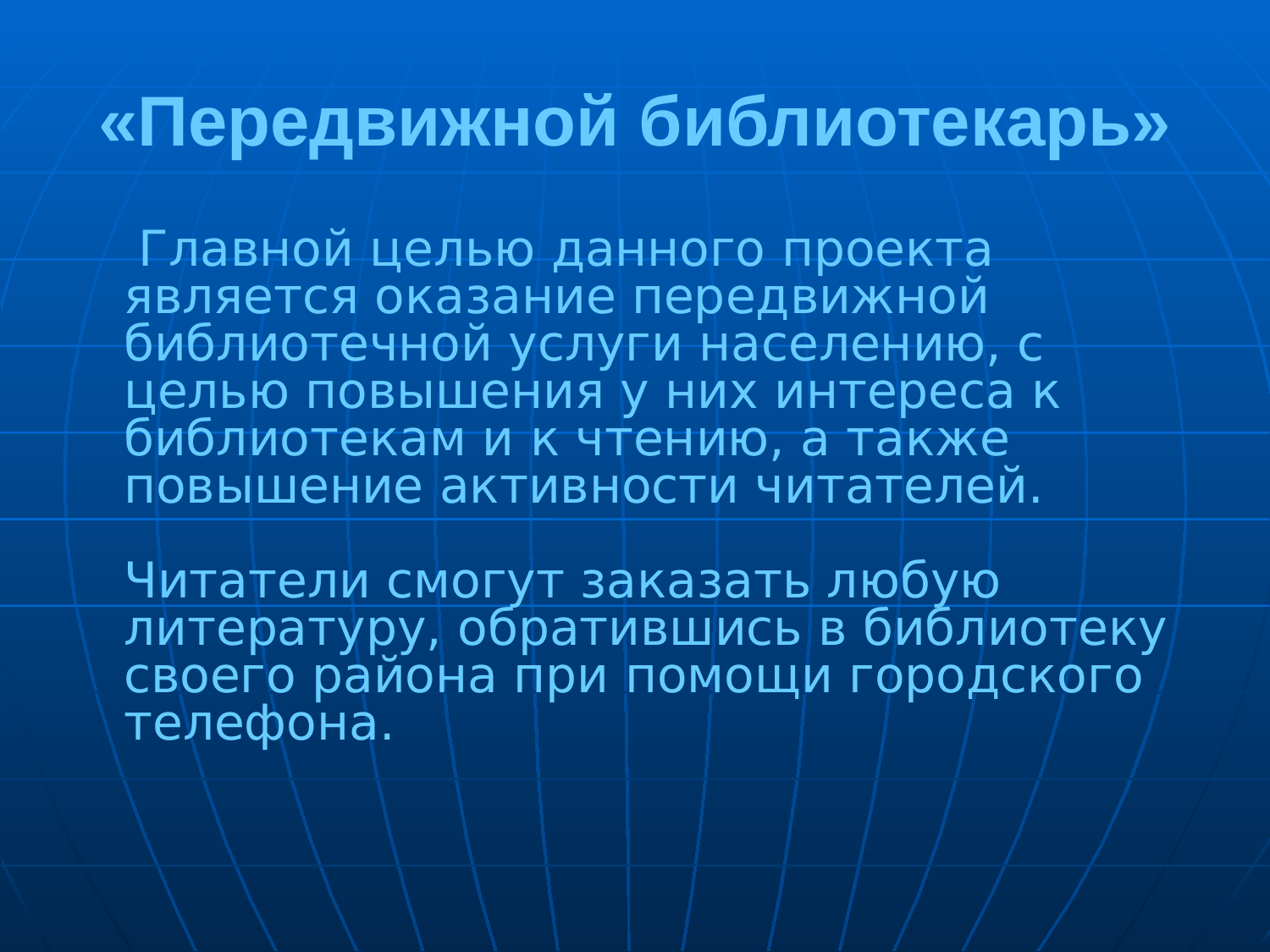

# «Передвижной библиотекарь»
    Главной целью данного проекта является оказание передвижной библиотечной услуги населению, с целью повышения у них интереса к библиотекам и к чтению, а также повышение активности читателей.
Читатели смогут заказать любую литературу, обратившись в библиотеку своего района при помощи городского телефона.